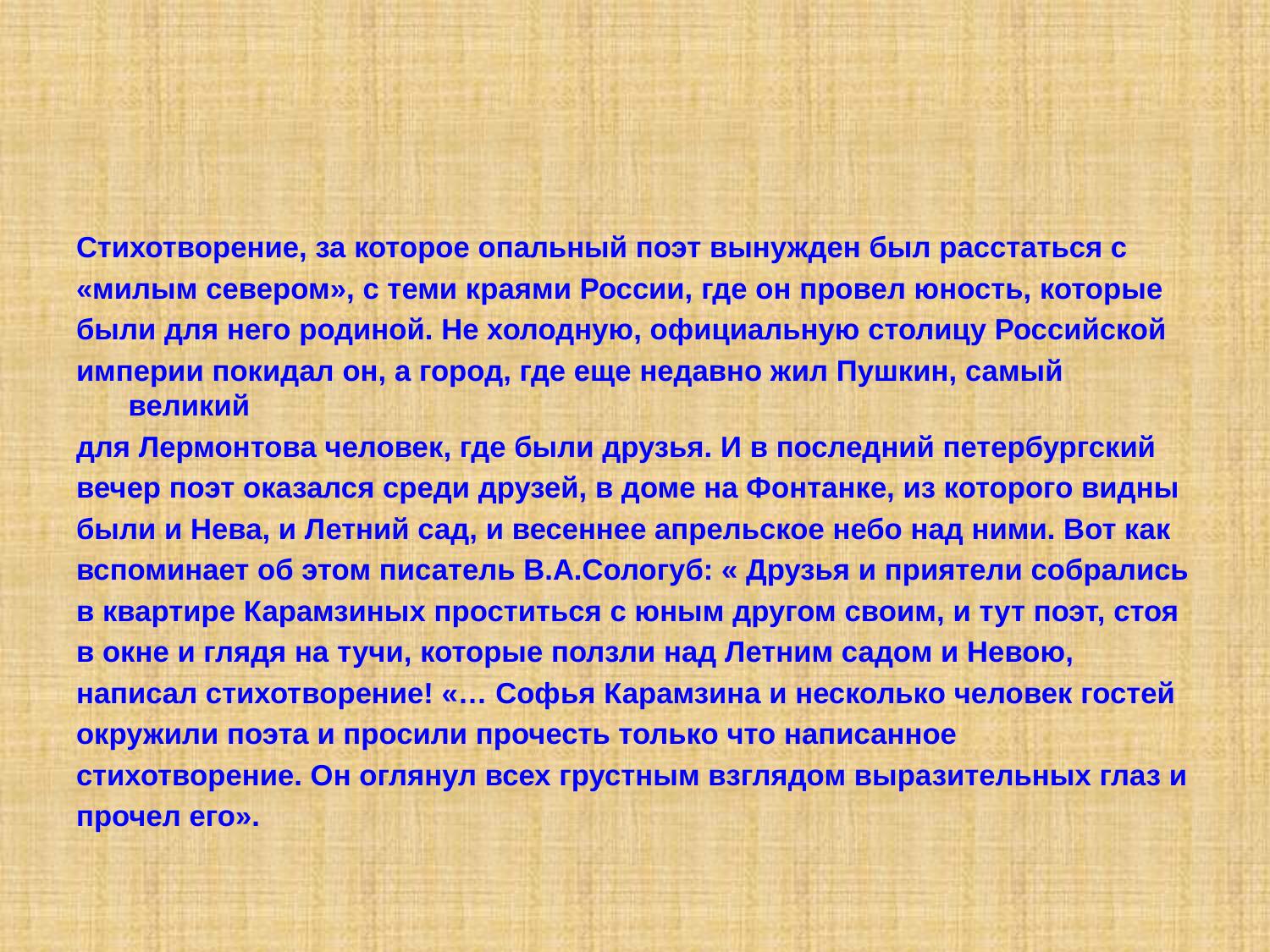

Стихотворение, за которое опальный поэт вынужден был расстаться с
«милым севером», с теми краями России, где он провел юность, которые
были для него родиной. Не холодную, официальную столицу Российской
империи покидал он, а город, где еще недавно жил Пушкин, самый великий
для Лермонтова человек, где были друзья. И в последний петербургский
вечер поэт оказался среди друзей, в доме на Фонтанке, из которого видны
были и Нева, и Летний сад, и весеннее апрельское небо над ними. Вот как
вспоминает об этом писатель В.А.Сологуб: « Друзья и приятели собрались
в квартире Карамзиных проститься с юным другом своим, и тут поэт, стоя
в окне и глядя на тучи, которые ползли над Летним садом и Невою,
написал стихотворение! «… Софья Карамзина и несколько человек гостей
окружили поэта и просили прочесть только что написанное
стихотворение. Он оглянул всех грустным взглядом выразительных глаз и
прочел его».